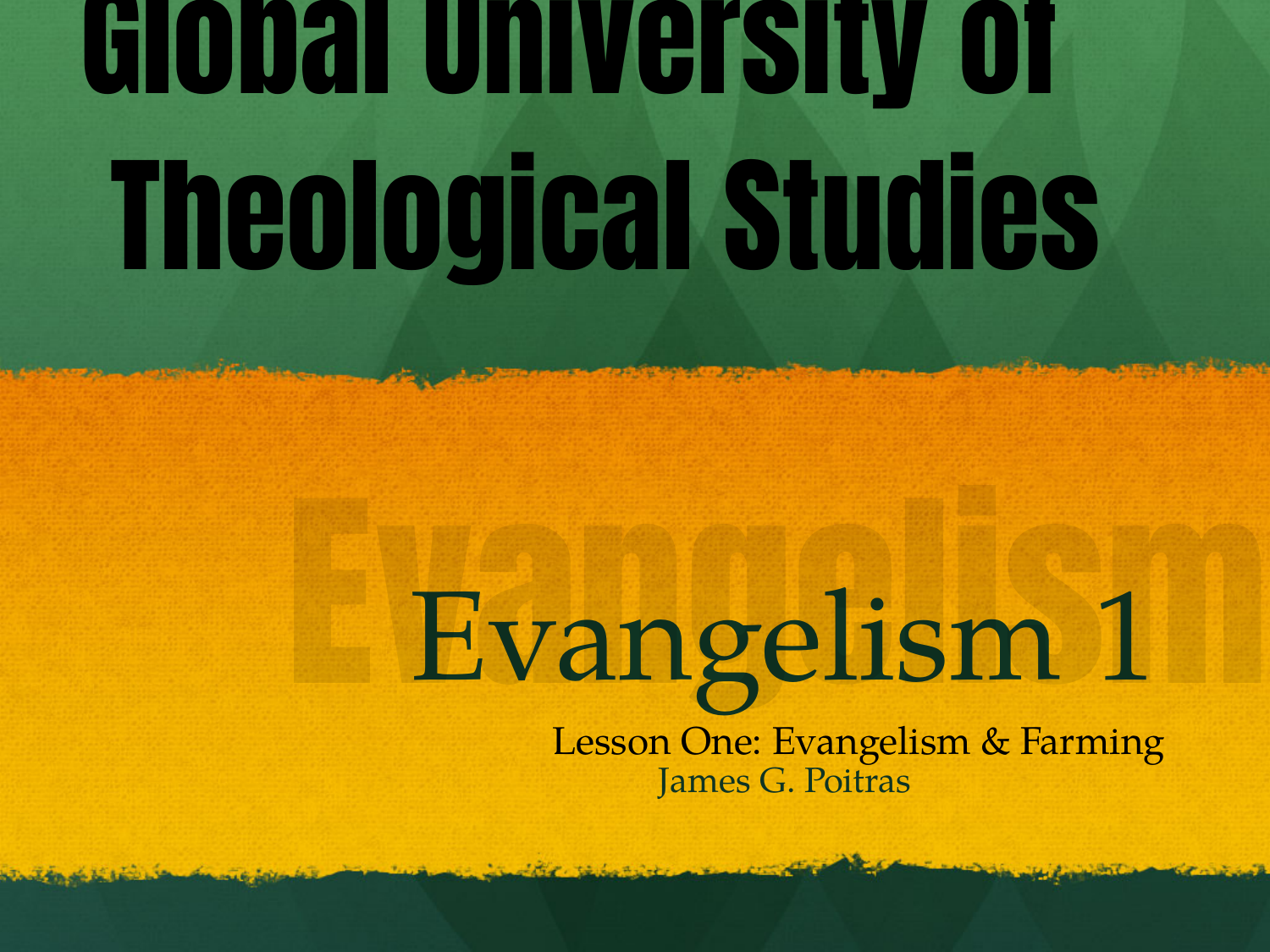

Global University of

 Theological Studies
Evangelism
# Evangelism 1
Lesson One: Evangelism & Farming
James G. Poitras